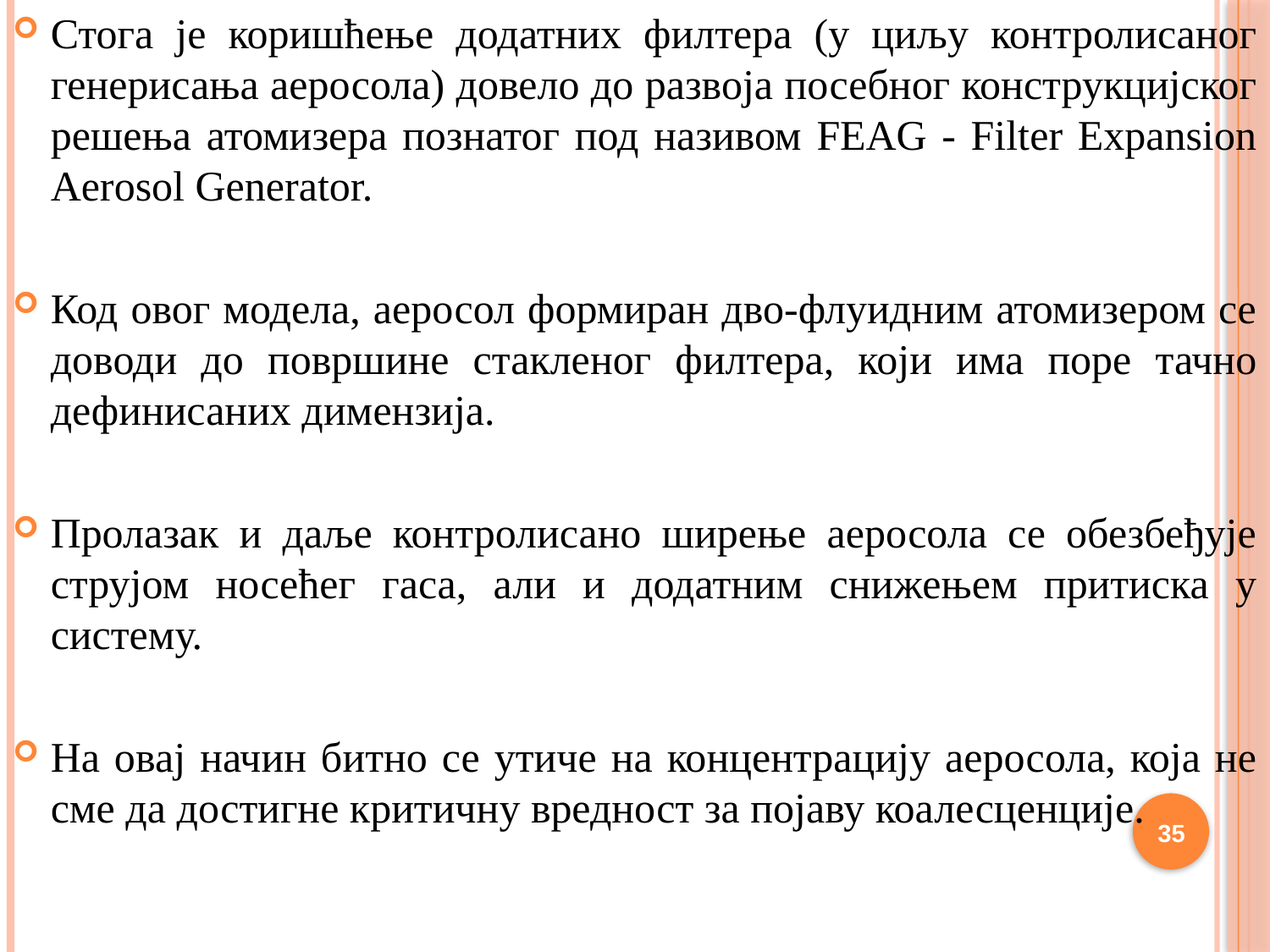

Стога је коришћење додатних филтера (у циљу контролисаног генерисања аеросола) довело до развоја посебног конструкцијског решења атомизера познатог под називом FEAG - Filter Expansion Aerosol Generator.

Код овог модела, аеросол формиран дво-флуидним атомизером се доводи до површине стакленог филтера, који има поре тачно дефинисаних димензија.

Пролазак и даље контролисано ширење аеросола се обезбеђује струјом носећег гаса, али и додатним снижењем притиска у систему.

На овај начин битно се утиче на концентрацију аеросола, која не сме да достигне критичну вредност за појаву коалесценције.

35